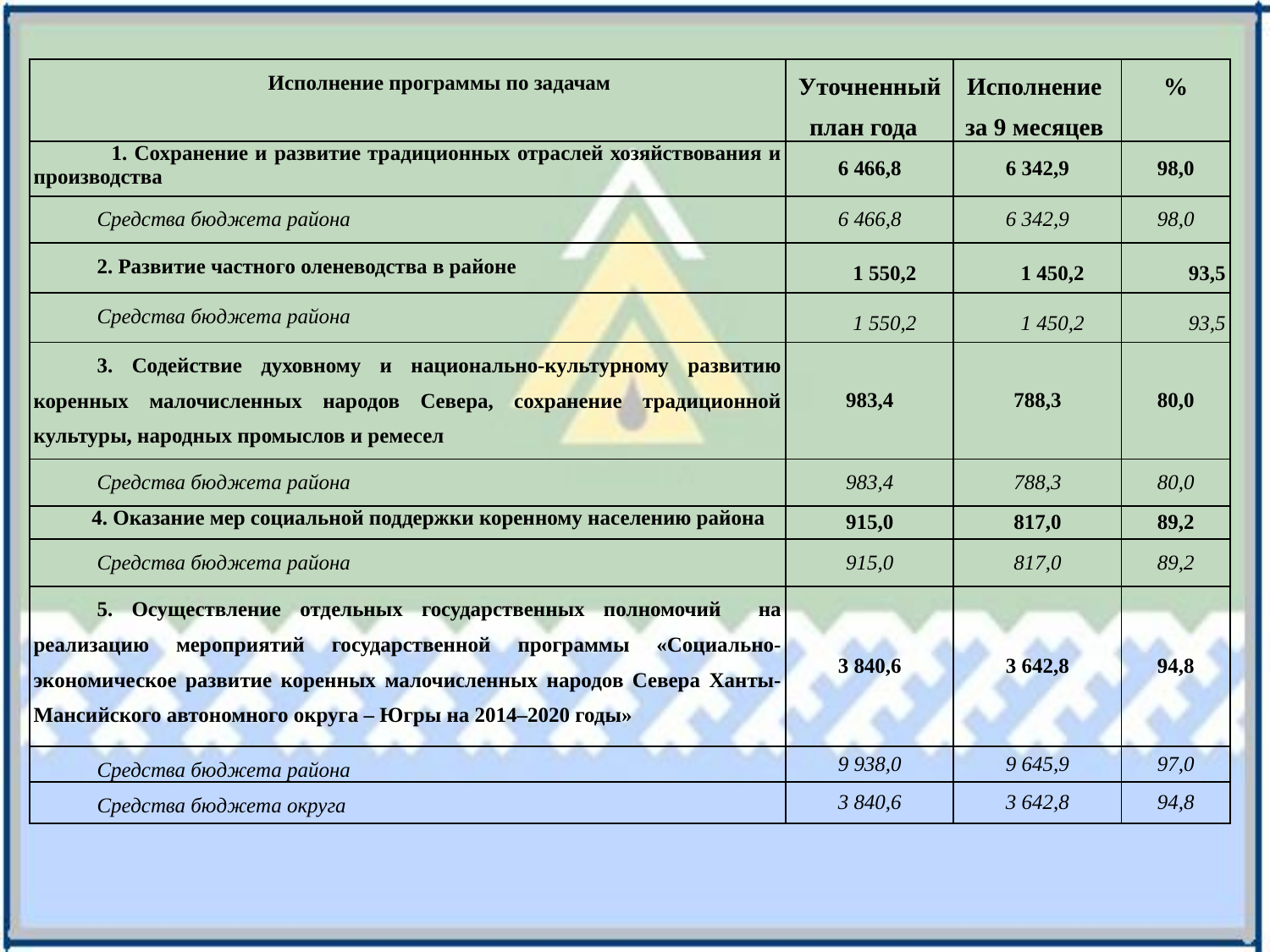

| Исполнение программы по задачам | Уточненный план года | Исполнение за 9 месяцев | % |
| --- | --- | --- | --- |
| 1. Сохранение и развитие традиционных отраслей хозяйствования и производства | 6 466,8 | 6 342,9 | 98,0 |
| Средства бюджета района | 6 466,8 | 6 342,9 | 98,0 |
| 2. Развитие частного оленеводства в районе | 1 550,2 | 1 450,2 | 93,5 |
| Средства бюджета района | 1 550,2 | 1 450,2 | 93,5 |
| 3. Содействие духовному и национально-культурному развитию коренных малочисленных народов Севера, сохранение традиционной культуры, народных промыслов и ремесел | 983,4 | 788,3 | 80,0 |
| Средства бюджета района | 983,4 | 788,3 | 80,0 |
| 4. Оказание мер социальной поддержки коренному населению района | 915,0 | 817,0 | 89,2 |
| Средства бюджета района | 915,0 | 817,0 | 89,2 |
| 5. Осуществление отдельных государственных полномочий на реализацию мероприятий государственной программы «Социально-экономическое развитие коренных малочисленных народов Севера Ханты-Мансийского автономного округа – Югры на 2014–2020 годы» | 3 840,6 | 3 642,8 | 94,8 |
| Средства бюджета района | 9 938,0 | 9 645,9 | 97,0 |
| Средства бюджета округа | 3 840,6 | 3 642,8 | 94,8 |